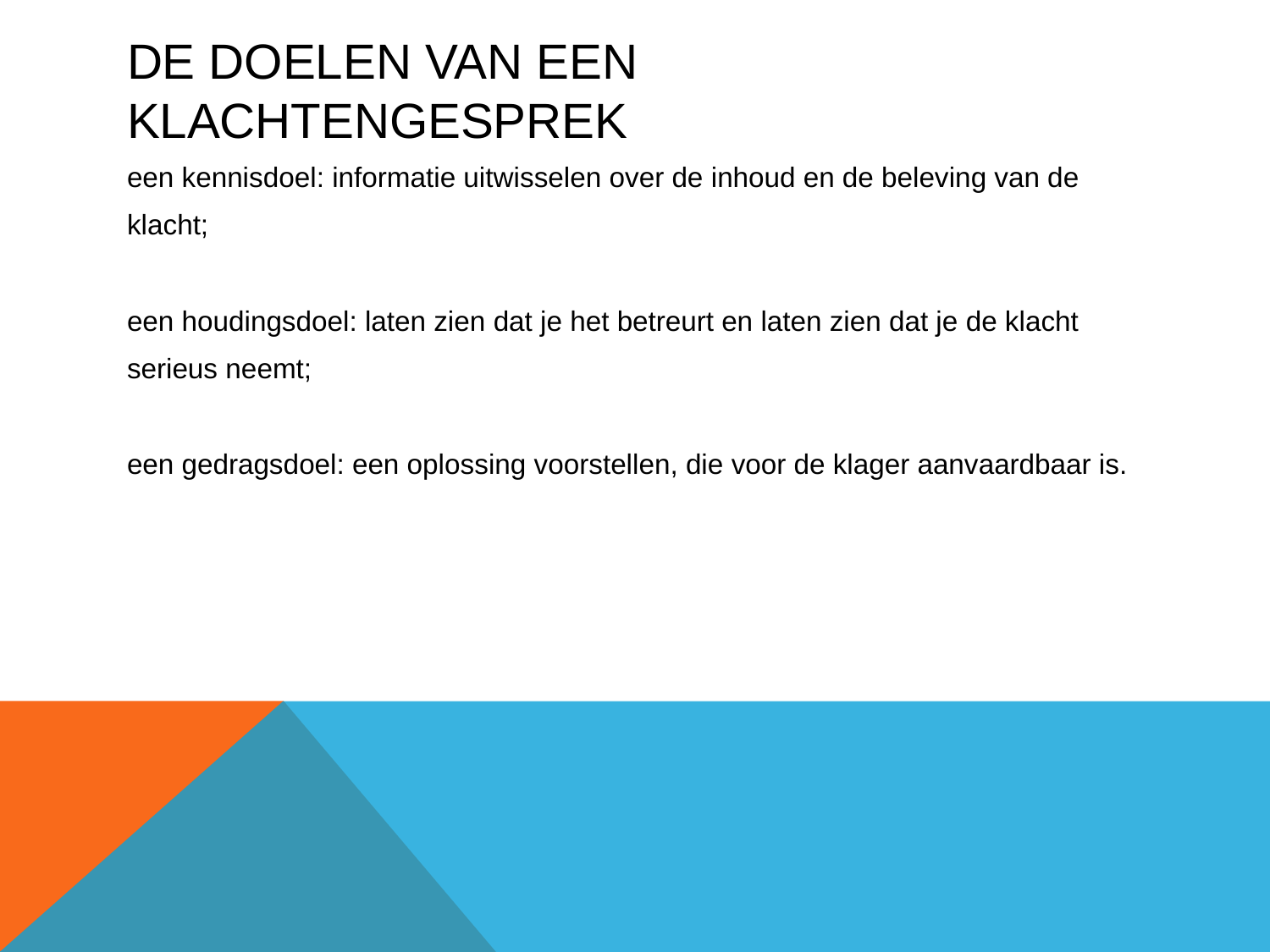

# De doelen van een klachtengesprek
een kennisdoel: informatie uitwisselen over de inhoud en de beleving van de
klacht;

een houdingsdoel: laten zien dat je het betreurt en laten zien dat je de klacht
serieus neemt;

een gedragsdoel: een oplossing voorstellen, die voor de klager aanvaardbaar is.